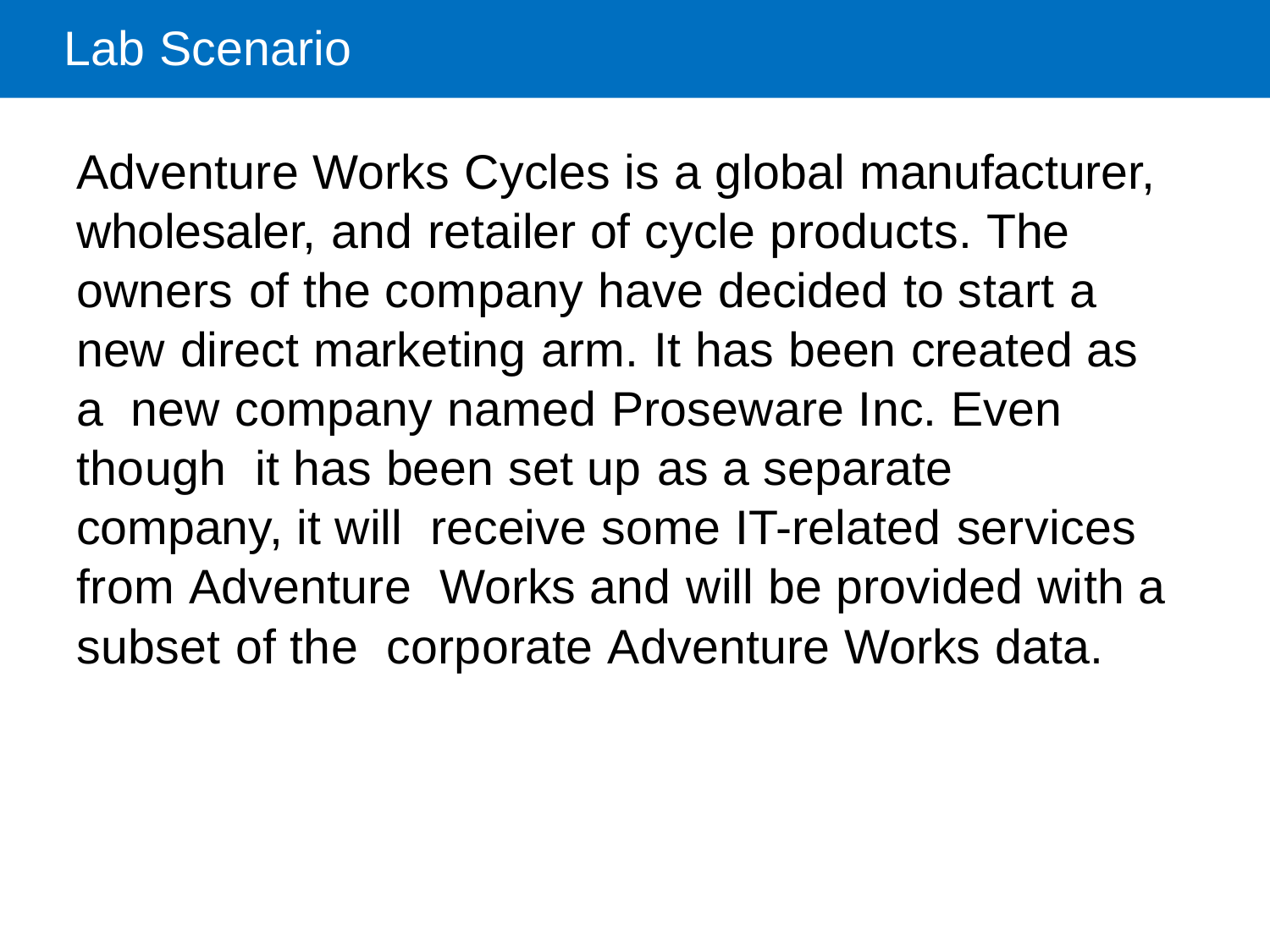

Lab Scenario

Adventure Works Cycles is a global manufacturer,  wholesaler, and retailer of cycle products. The  owners of the company have decided to start a  new direct marketing arm. It has been created as a  new company named Proseware Inc. Even though  it has been set up as a separate company, it will  receive some IT-related services from Adventure  Works and will be provided with a subset of the  corporate Adventure Works data.